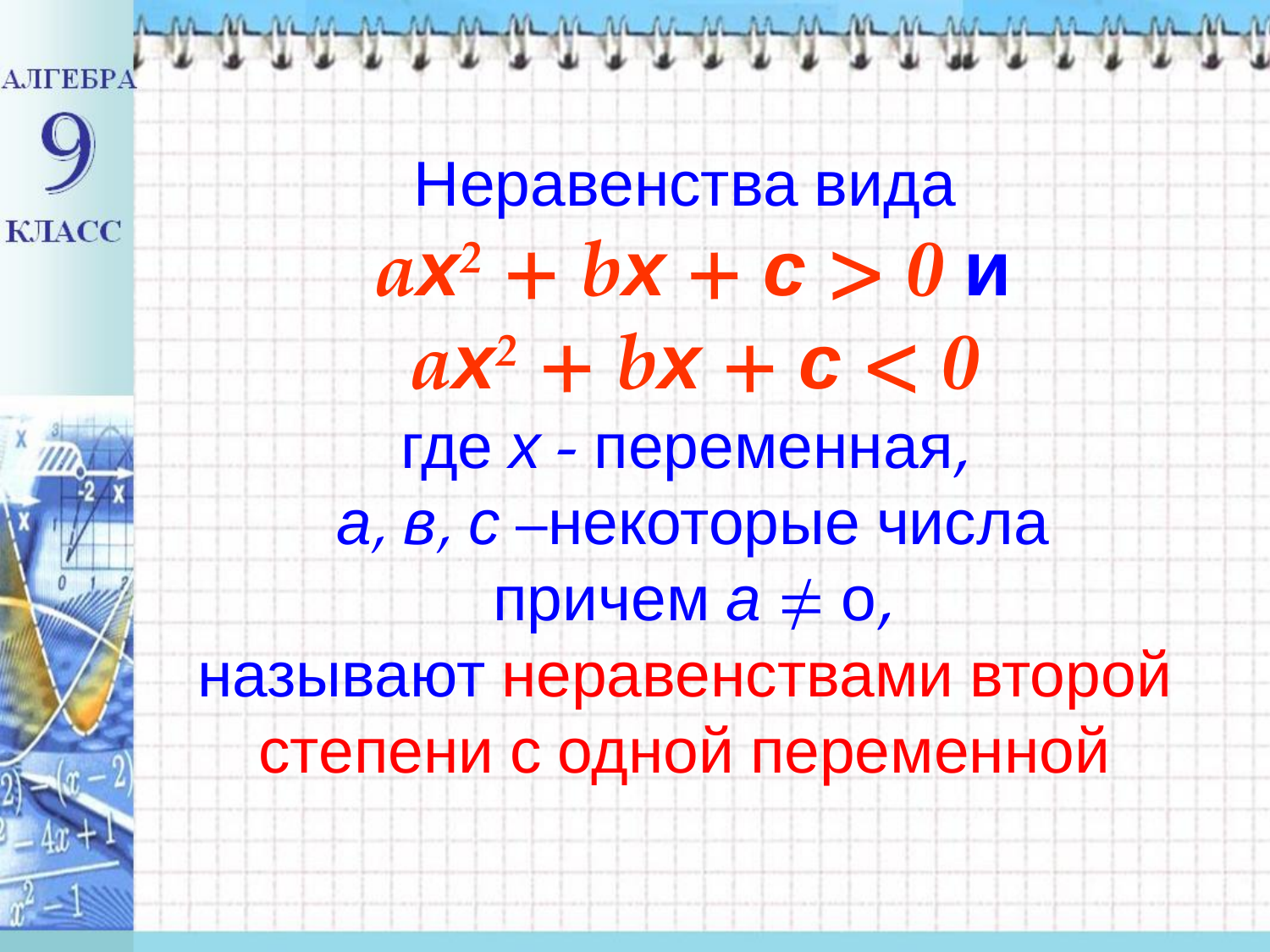

Неравенства вида
 aх2 + bх + с > 0 и
 aх2 + bх + с < 0
где х - переменная,
 а, в, с –некоторые числа
 причем а ≠ о,
называют неравенствами второй степени с одной переменной